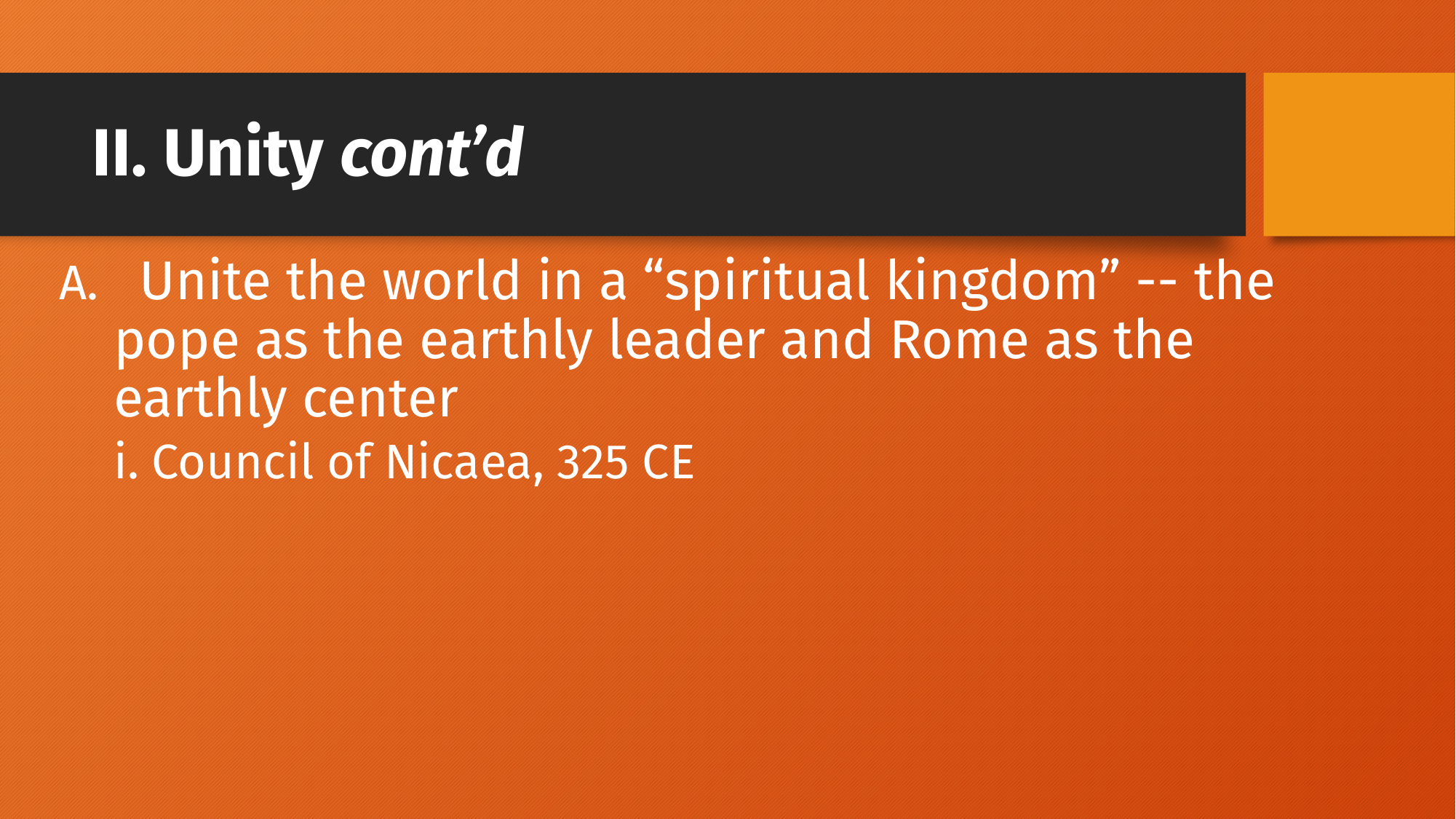

# II. Unity cont’d
  Unite the world in a “spiritual kingdom” -- the pope as the earthly leader and Rome as the earthly center
i. Council of Nicaea, 325 CE